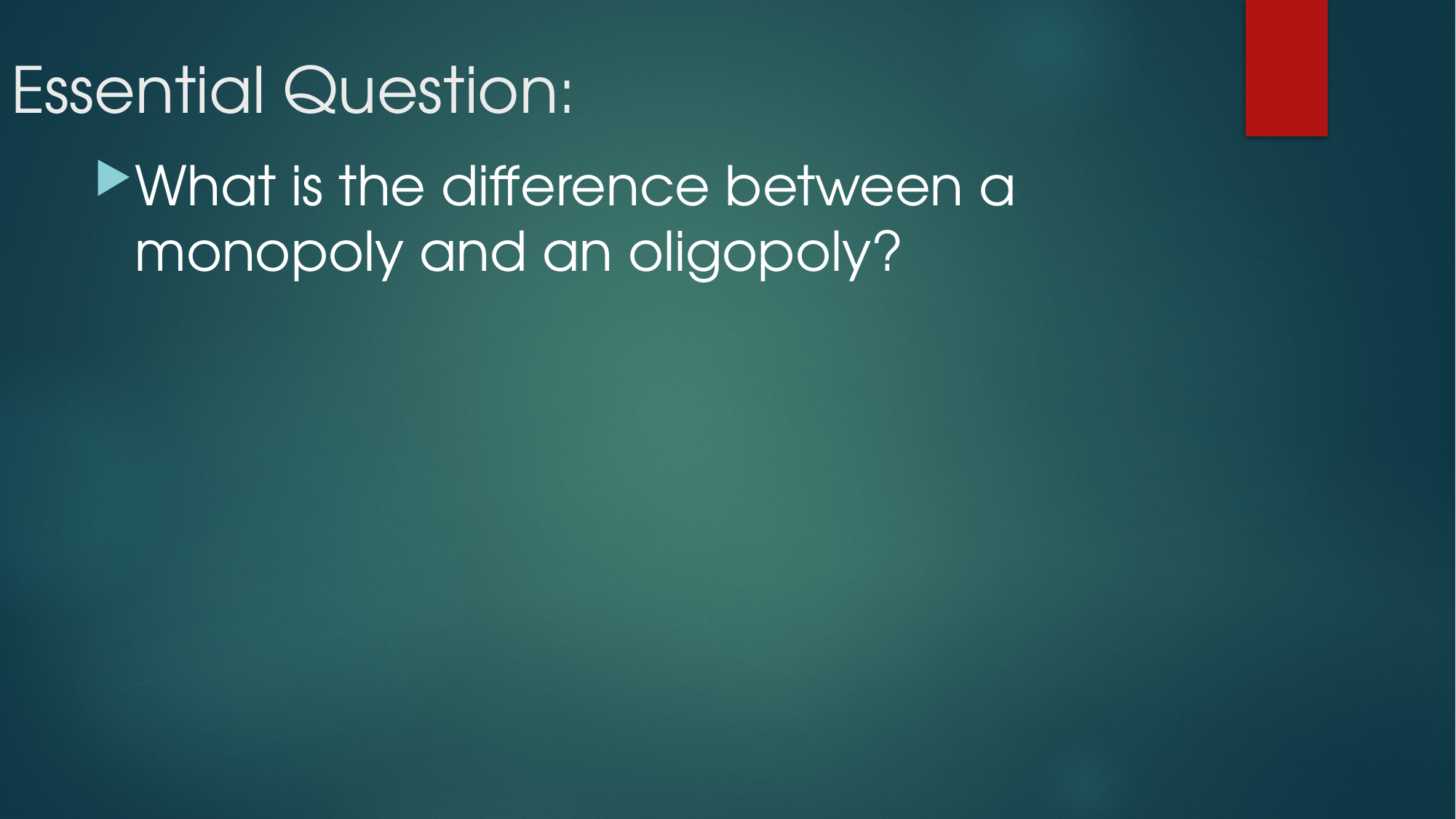

Essential Question:
What is the difference between a monopoly and an oligopoly?